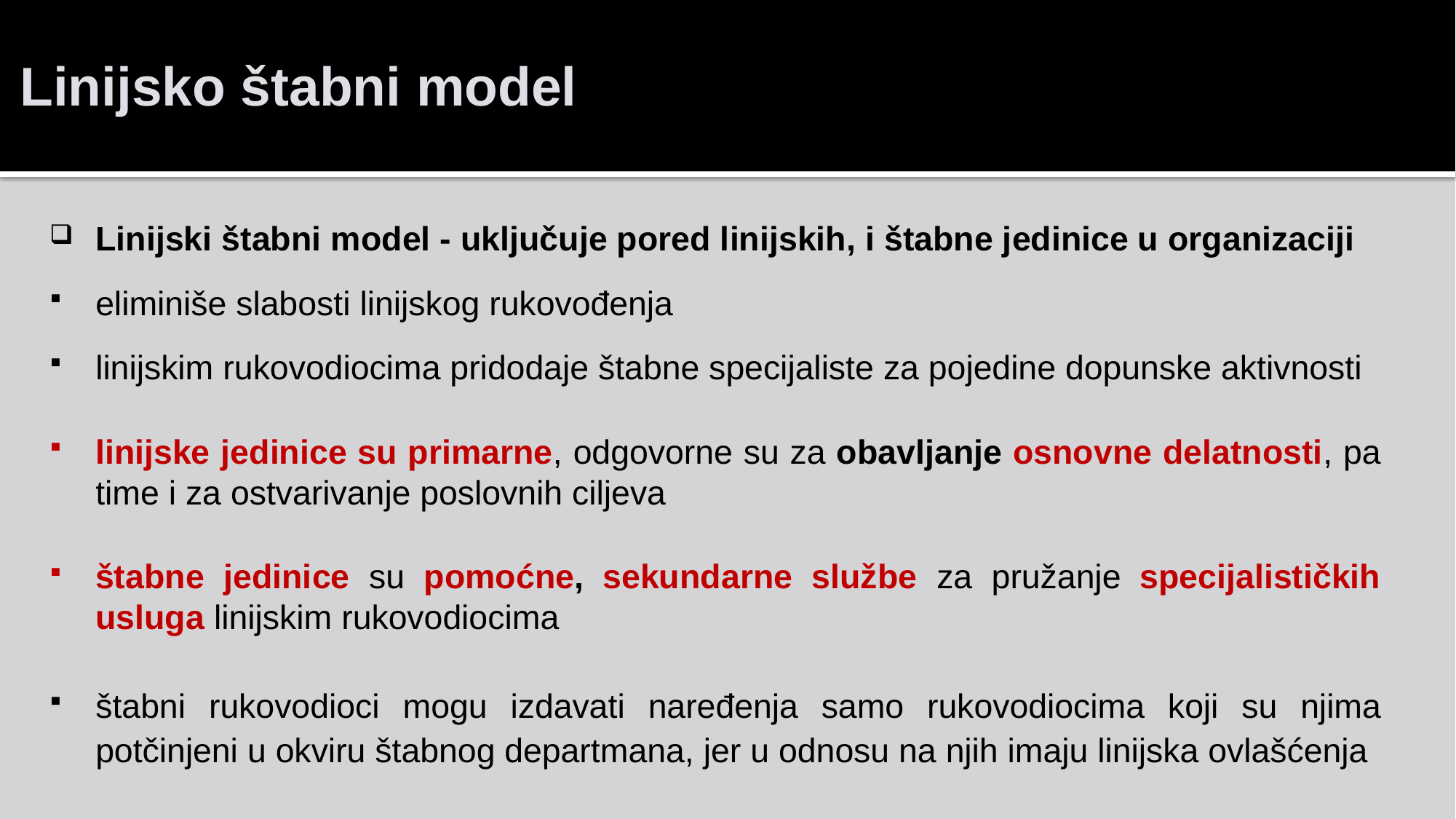

# Linijsko štabni model

Linijski štabni model - uključuje pored linijskih, i štabne jedinice u organizaciji

eliminiše slabosti linijskog rukovođenja

linijskim rukovodiocima pridodaje štabne specijaliste za pojedine dopunske aktivnosti

linijske jedinice su primarne, odgovorne su za obavljanje osnovne delatnosti, pa time i za ostvarivanje poslovnih ciljeva

štabne jedinice su pomoćne, sekundarne službe za pružanje specijalističkih usluga linijskim rukovodiocima

štabni rukovodioci mogu izdavati naređenja samo rukovodiocima koji su njima potčinjeni u okviru štabnog departmana, jer u odnosu na njih imaju linijska ovlašćenja